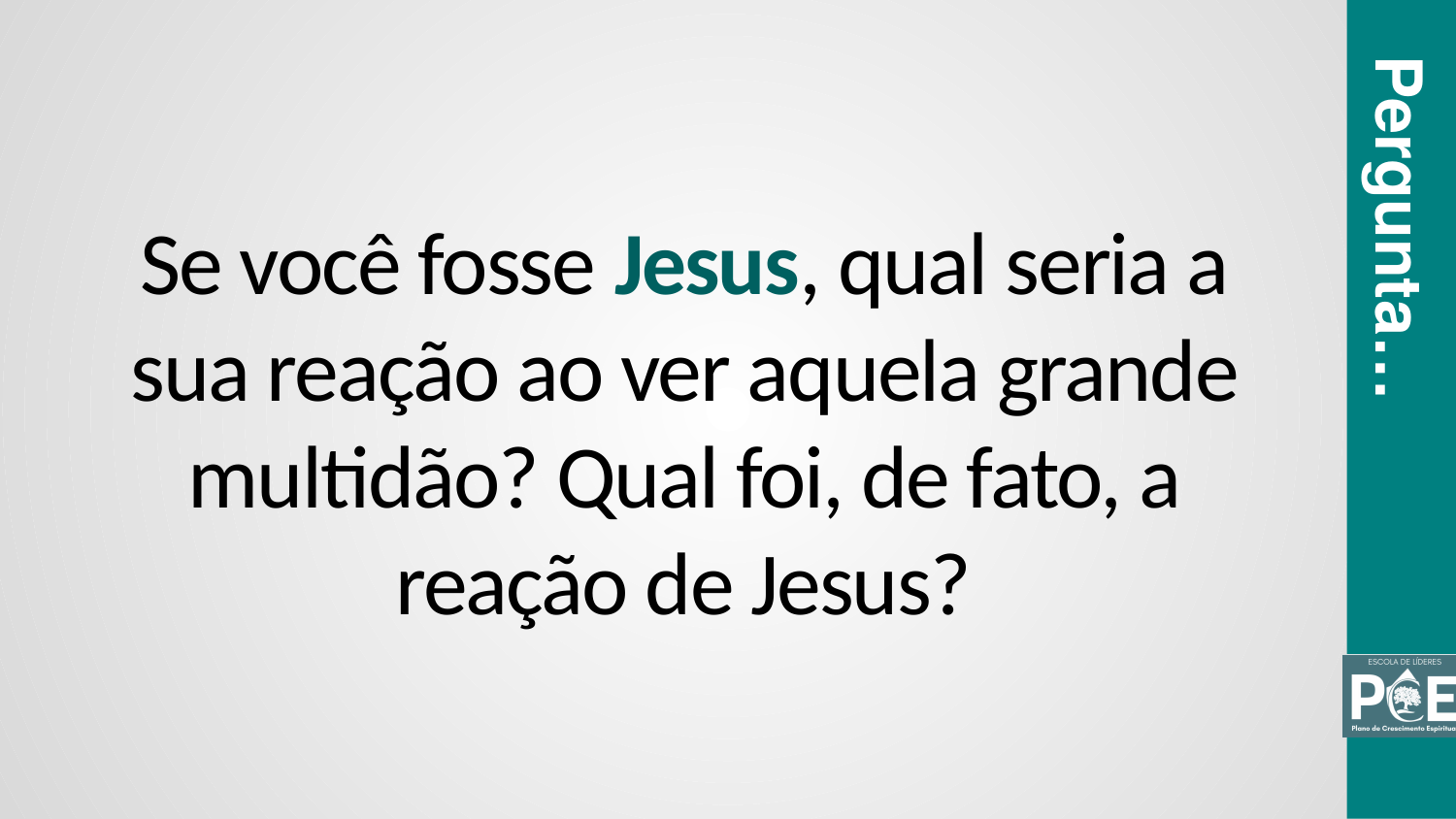

Pergunta…
Se você fosse Jesus, qual seria a sua reação ao ver aquela grande multidão? Qual foi, de fato, a reação de Jesus?